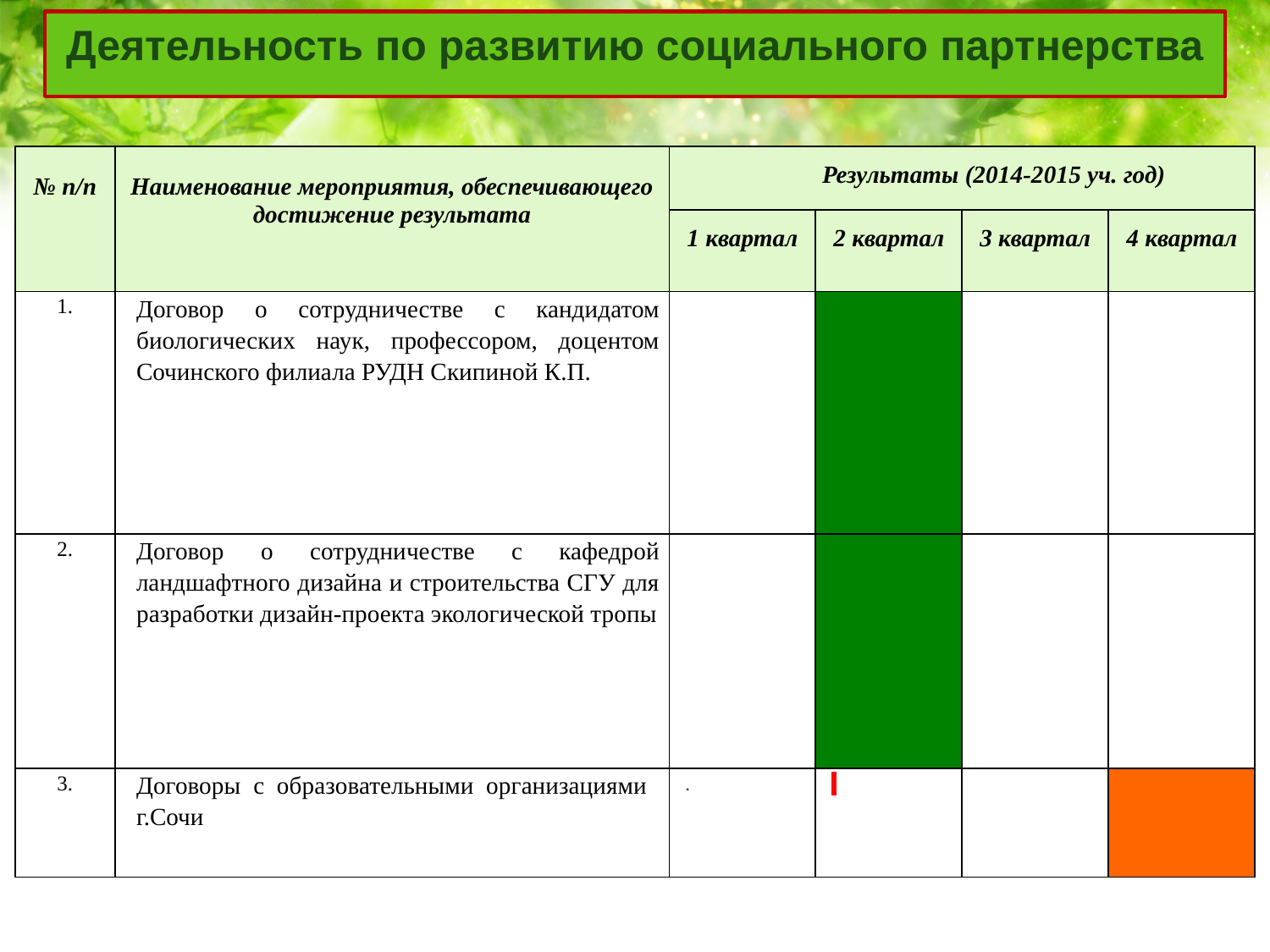

Деятельность по развитию социального партнерства
| № п/п | Наименование мероприятия, обеспечивающего достижение результата | Результаты (2014-2015 уч. год) |  |  |  |
| --- | --- | --- | --- | --- | --- |
|  |  | 1 квартал | 2 квартал | 3 квартал | 4 квартал |
| 1. | Договор о сотрудничестве с кандидатом биологических наук, профессором, доцентом Сочинского филиала РУДН Скипиной К.П. |  |  |  |  |
| 2. | Договор о сотрудничестве с кафедрой ландшафтного дизайна и строительства СГУ для разработки дизайн-проекта экологической тропы |  |  |  |  |
| 3. | Договоры с образовательными организациями г.Сочи | . |  |  |  |